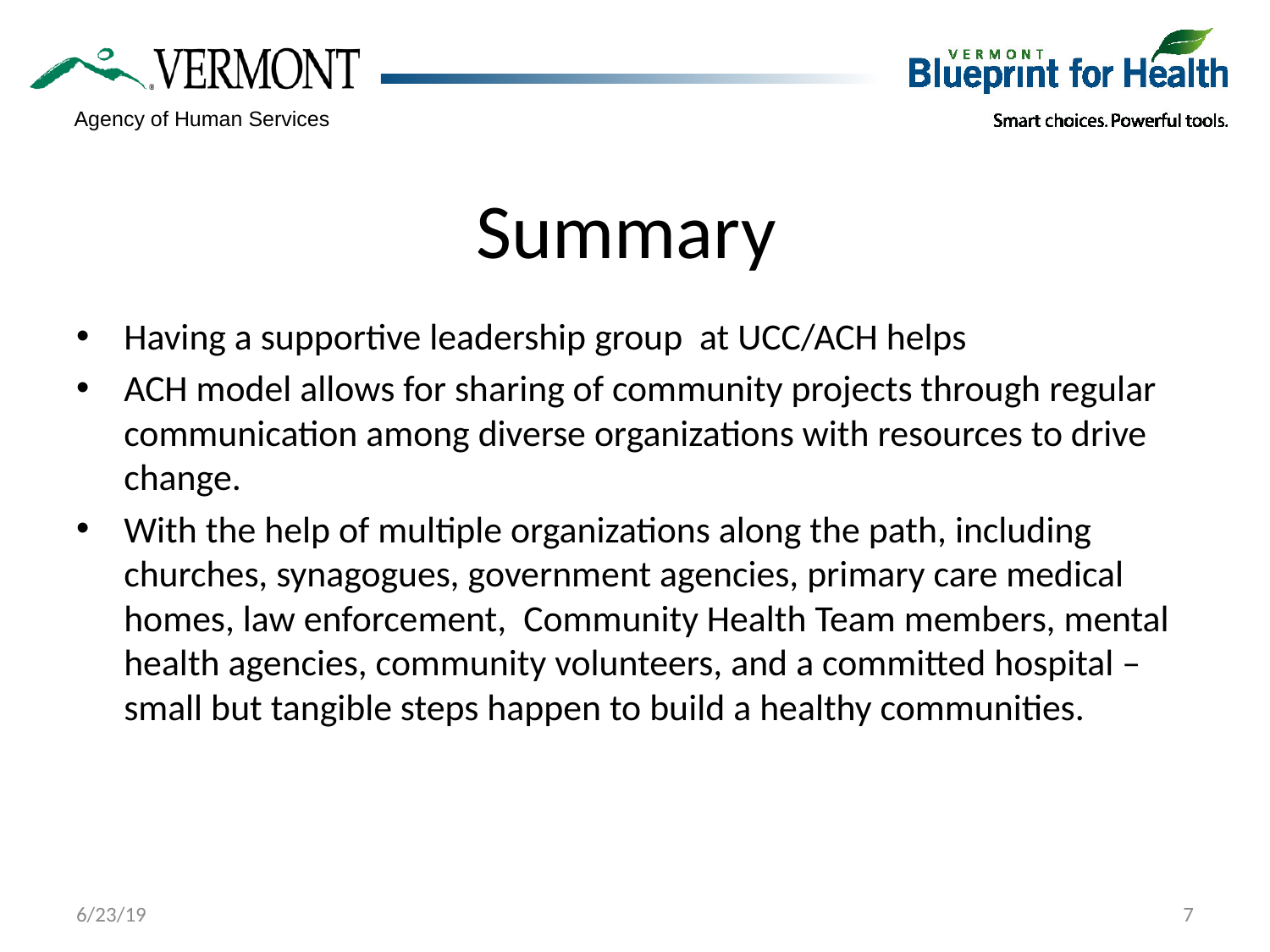

# Summary
Having a supportive leadership group  at UCC/ACH helps
ACH model allows for sharing of community projects through regular communication among diverse organizations with resources to drive change.
With the help of multiple organizations along the path, including churches, synagogues, government agencies, primary care medical homes, law enforcement,  Community Health Team members, mental health agencies, community volunteers, and a committed hospital –  small but tangible steps happen to build a healthy communities.